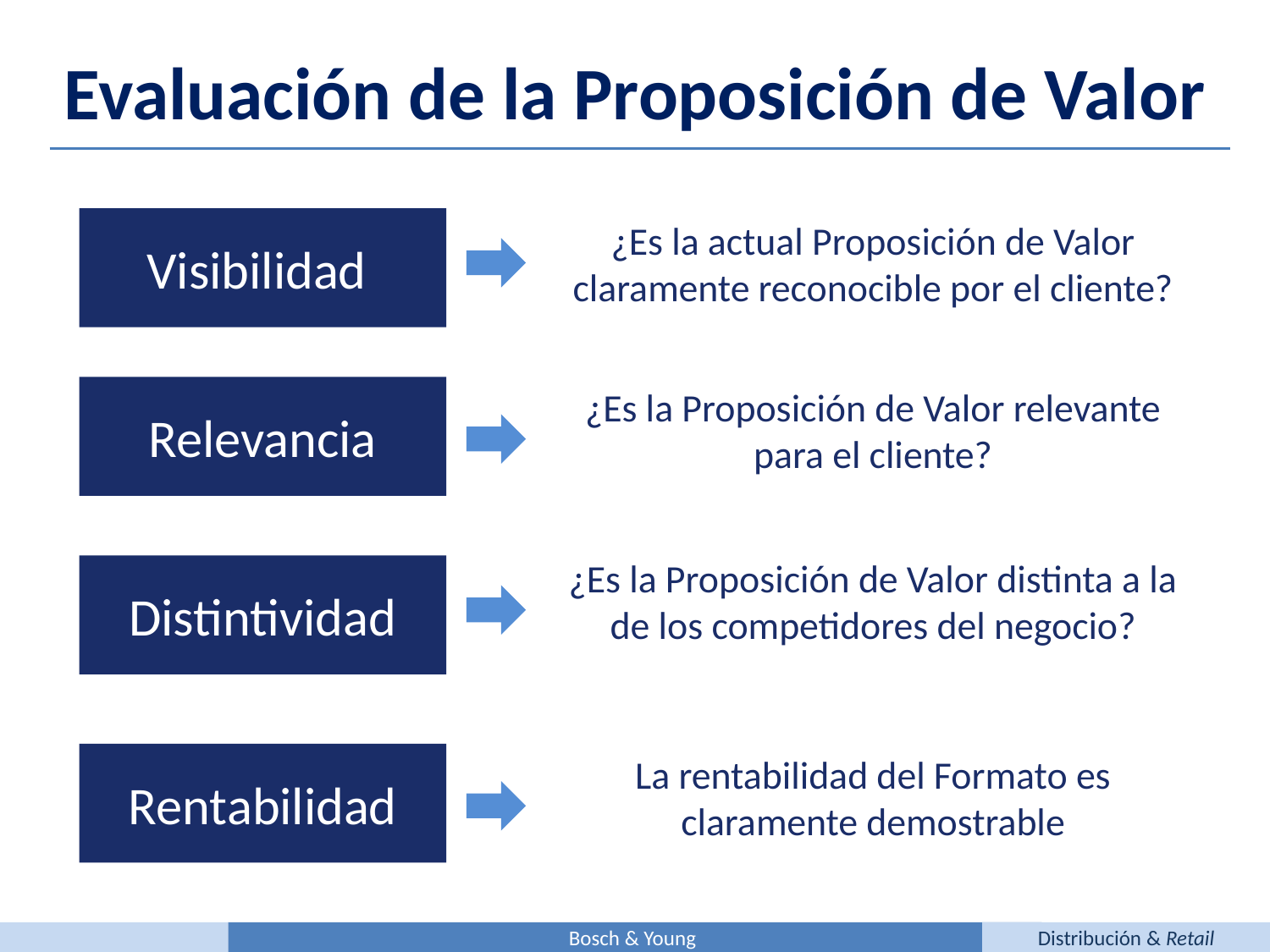

Evaluación de la Proposición de Valor
Visibilidad
¿Es la actual Proposición de Valor claramente reconocible por el cliente?

Relevancia
¿Es la Proposición de Valor relevante para el cliente?

¿Es la Proposición de Valor distinta a la de los competidores del negocio?
Distintividad

Rentabilidad
La rentabilidad del Formato es claramente demostrable

Bosch & Young
Distribución & Retail